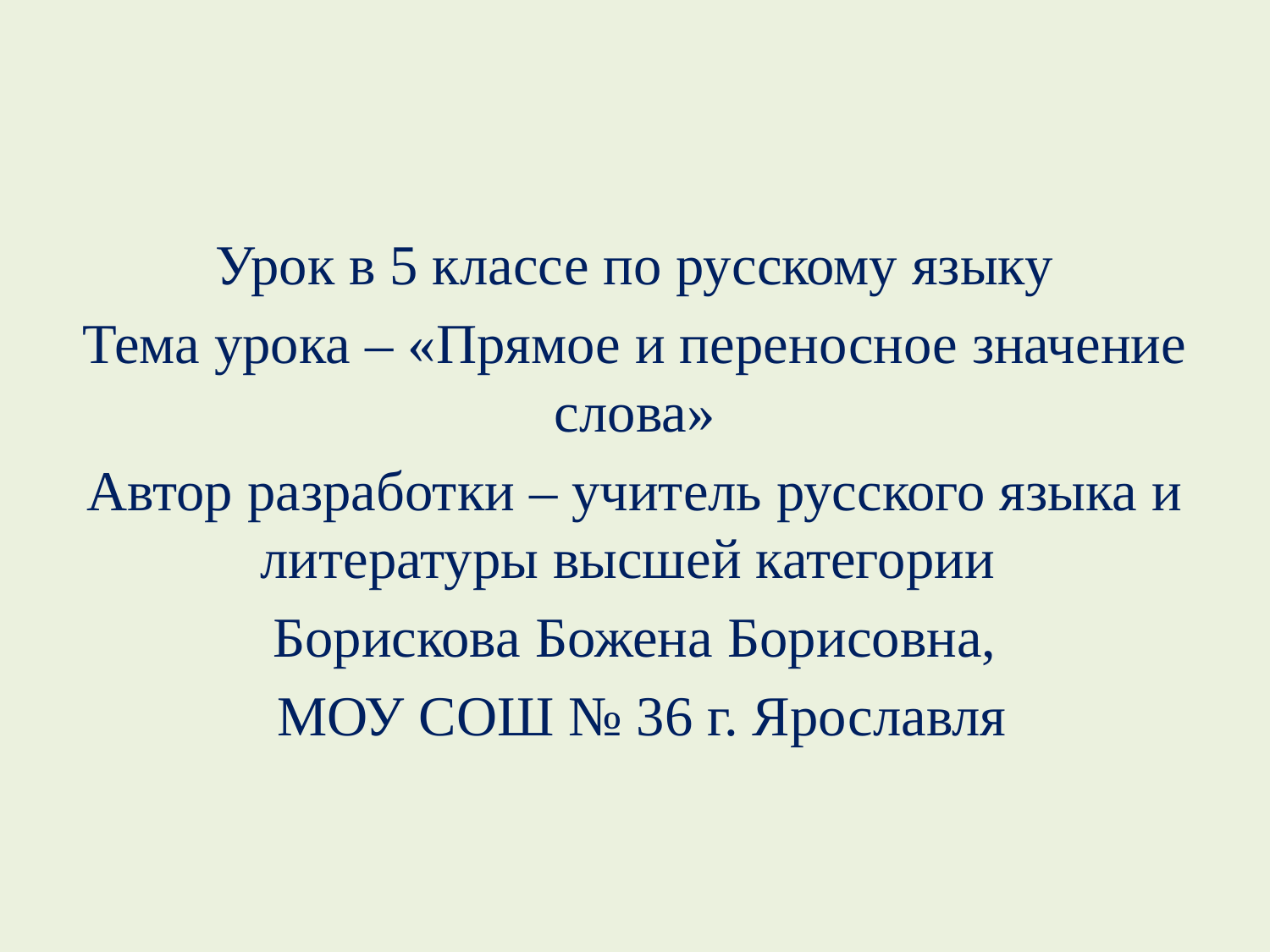

Урок в 5 классе по русскому языку
Тема урока – «Прямое и переносное значение слова»
Автор разработки – учитель русского языка и литературы высшей категории
Борискова Божена Борисовна,
 МОУ СОШ № 36 г. Ярославля